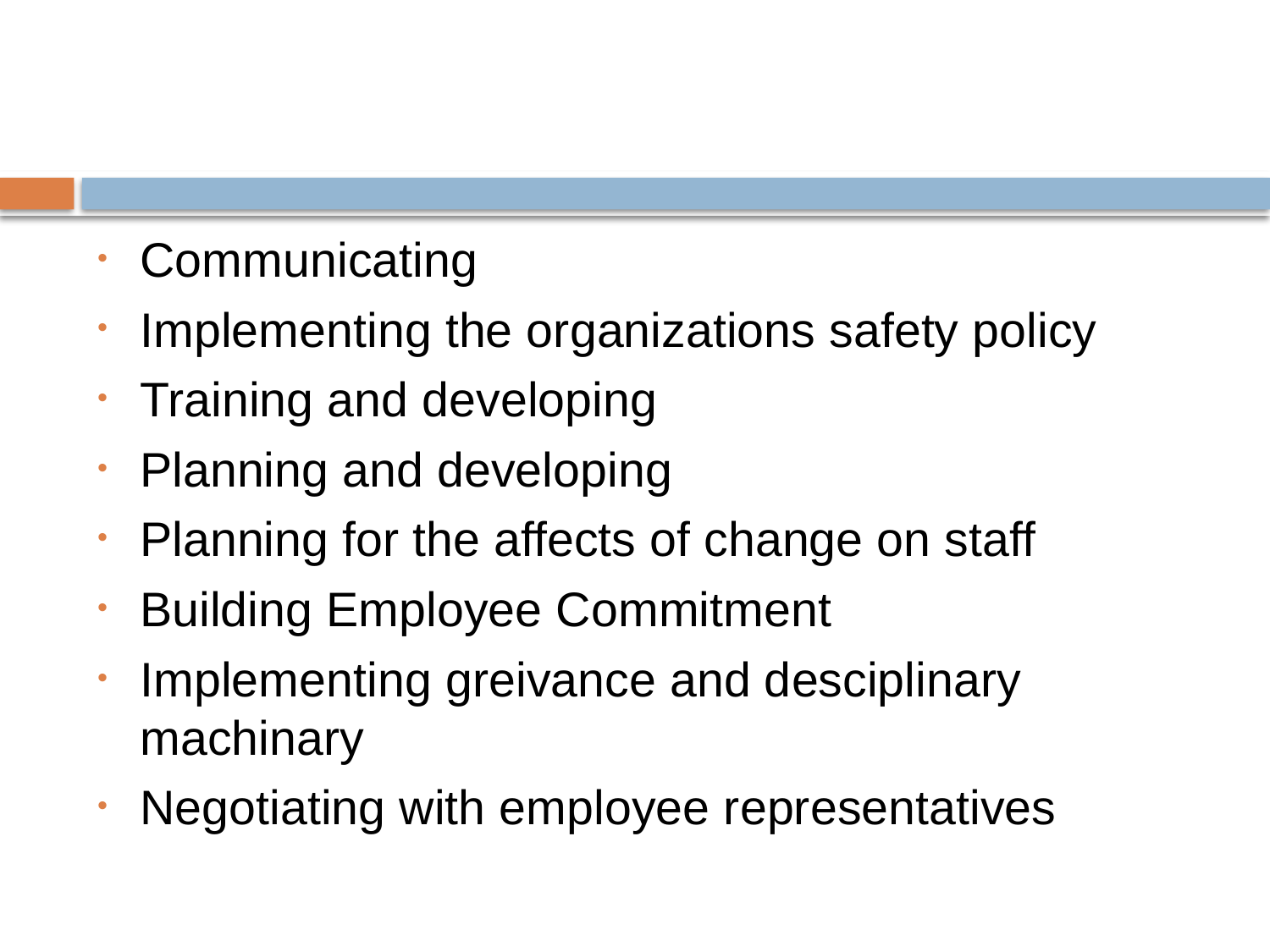

#
Communicating
Implementing the organizations safety policy
Training and developing
Planning and developing
Planning for the affects of change on staff
Building Employee Commitment
Implementing greivance and desciplinary machinary
Negotiating with employee representatives